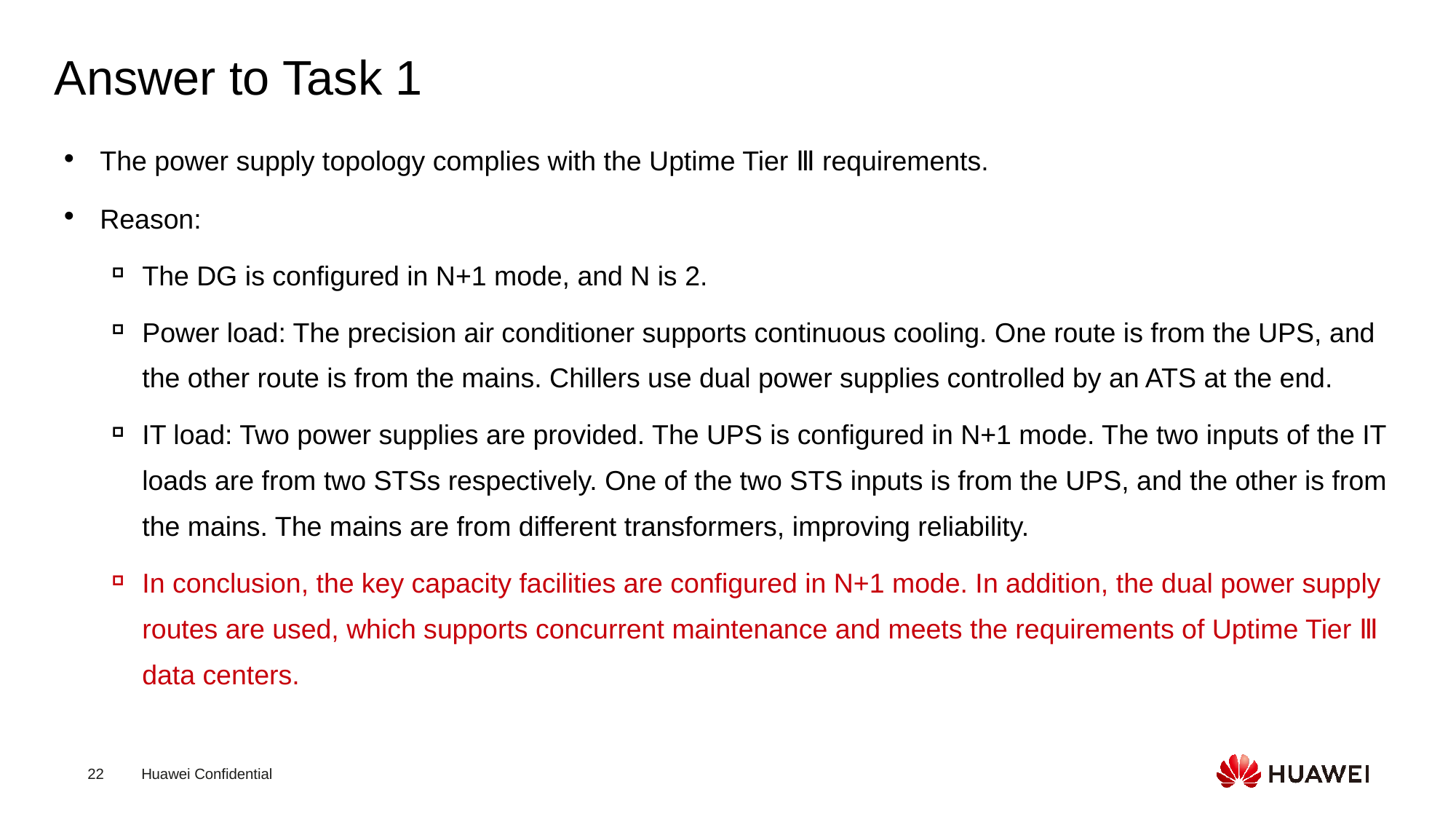

# Answer to Task 1
The power supply topology complies with the Uptime Tier Ⅲ requirements.
Reason:
The DG is configured in N+1 mode, and N is 2.
Power load: The precision air conditioner supports continuous cooling. One route is from the UPS, and the other route is from the mains. Chillers use dual power supplies controlled by an ATS at the end.
IT load: Two power supplies are provided. The UPS is configured in N+1 mode. The two inputs of the IT loads are from two STSs respectively. One of the two STS inputs is from the UPS, and the other is from the mains. The mains are from different transformers, improving reliability.
In conclusion, the key capacity facilities are configured in N+1 mode. In addition, the dual power supply routes are used, which supports concurrent maintenance and meets the requirements of Uptime Tier Ⅲ data centers.